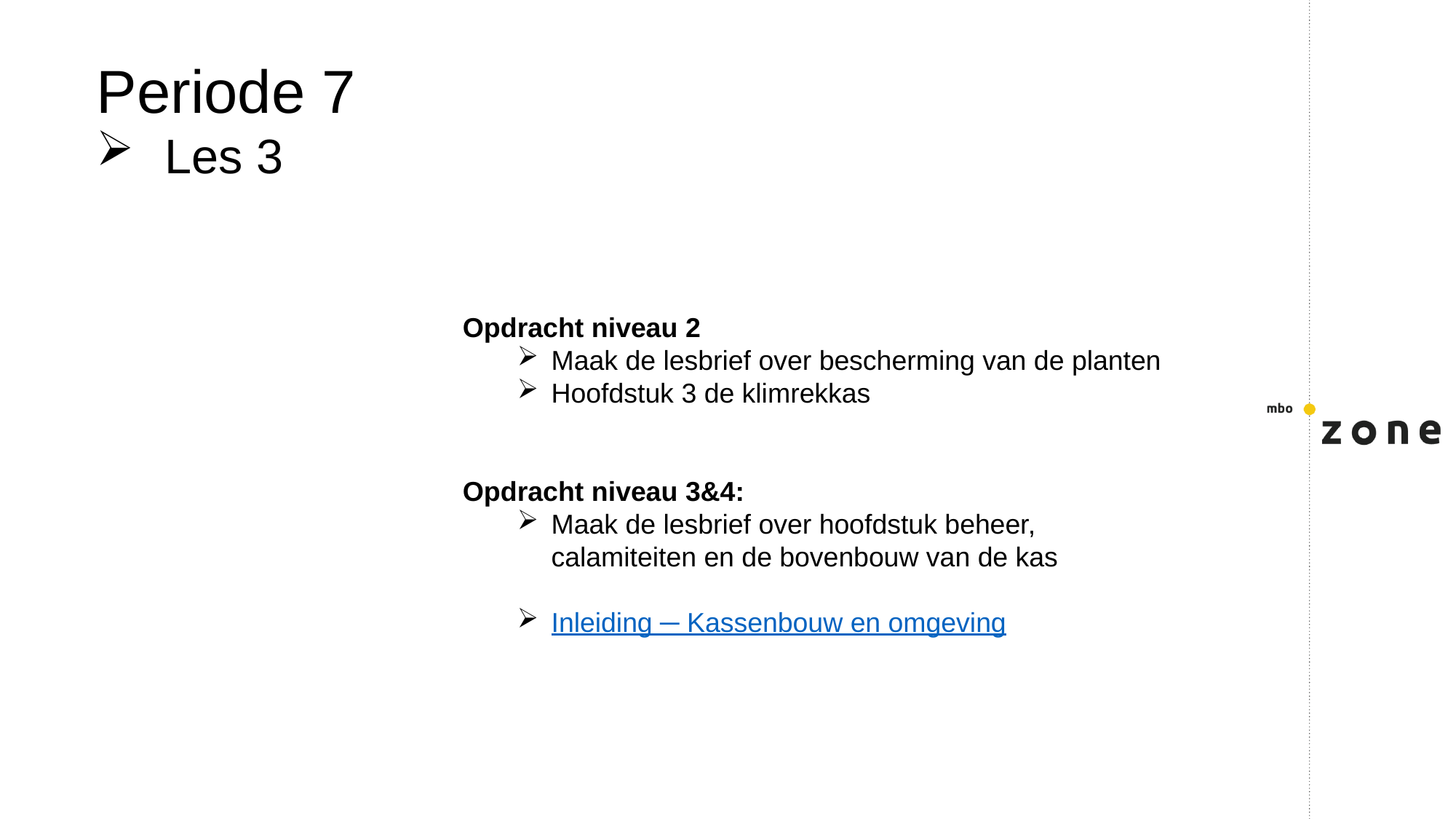

Periode 7
Les 3
Opdracht niveau 2
Maak de lesbrief over bescherming van de planten
Hoofdstuk 3 de klimrekkas

Opdracht niveau 3&4:
Maak de lesbrief over hoofdstuk beheer, calamiteiten en de bovenbouw van de kas

Inleiding ─ Kassenbouw en omgeving